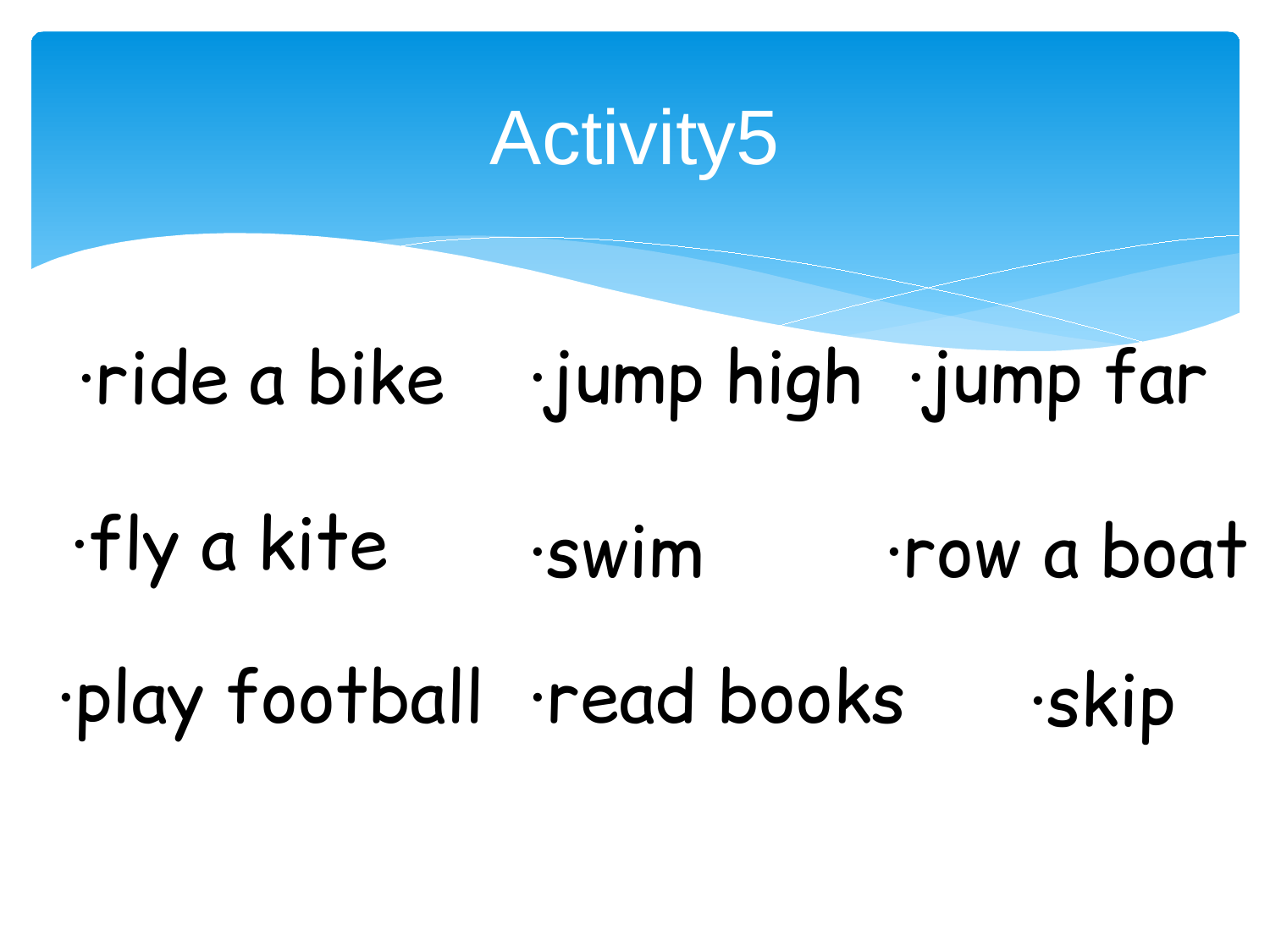

# Activity5
·jump high
·jump far
·ride a bike
·fly a kite
·swim
·row a boat
·play football
·read books
·skip